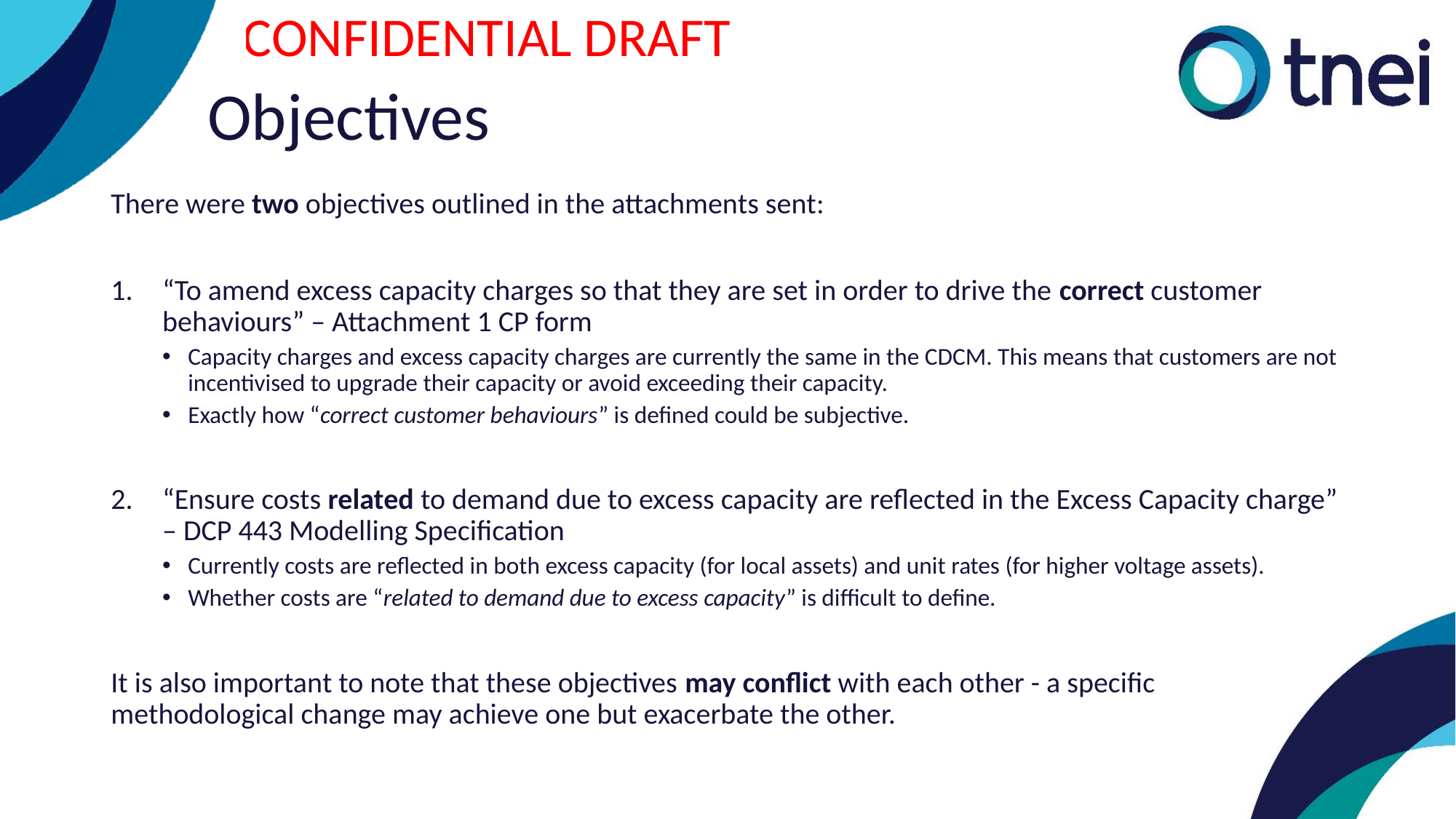

# Objectives
There were two objectives outlined in the attachments sent:

“To amend excess capacity charges so that they are set in order to drive the correct customer behaviours” – Attachment 1 CP form
Capacity charges and excess capacity charges are currently the same in the CDCM. This means that customers are not incentivised to upgrade their capacity or avoid exceeding their capacity.
Exactly how “correct customer behaviours” is defined could be subjective.

“Ensure costs related to demand due to excess capacity are reflected in the Excess Capacity charge” – DCP 443 Modelling Specification
Currently costs are reflected in both excess capacity (for local assets) and unit rates (for higher voltage assets).
Whether costs are “related to demand due to excess capacity” is difficult to define.

It is also important to note that these objectives may conflict with each other - a specific methodological change may achieve one but exacerbate the other.